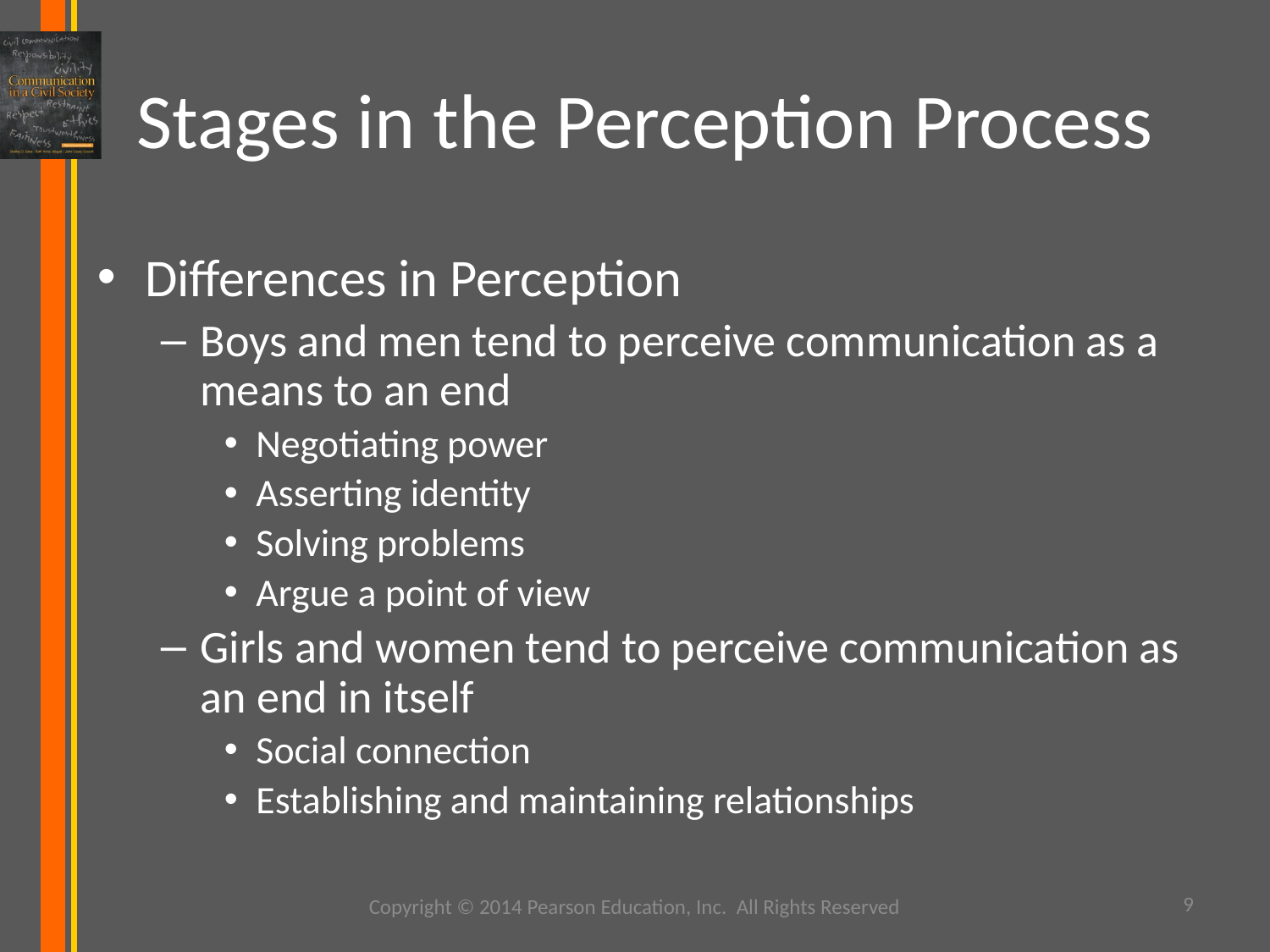

# Stages in the Perception Process
Differences in Perception
Boys and men tend to perceive communication as a means to an end
Negotiating power
Asserting identity
Solving problems
Argue a point of view
Girls and women tend to perceive communication as an end in itself
Social connection
Establishing and maintaining relationships
Copyright © 2014 Pearson Education, Inc.  All Rights Reserved
9